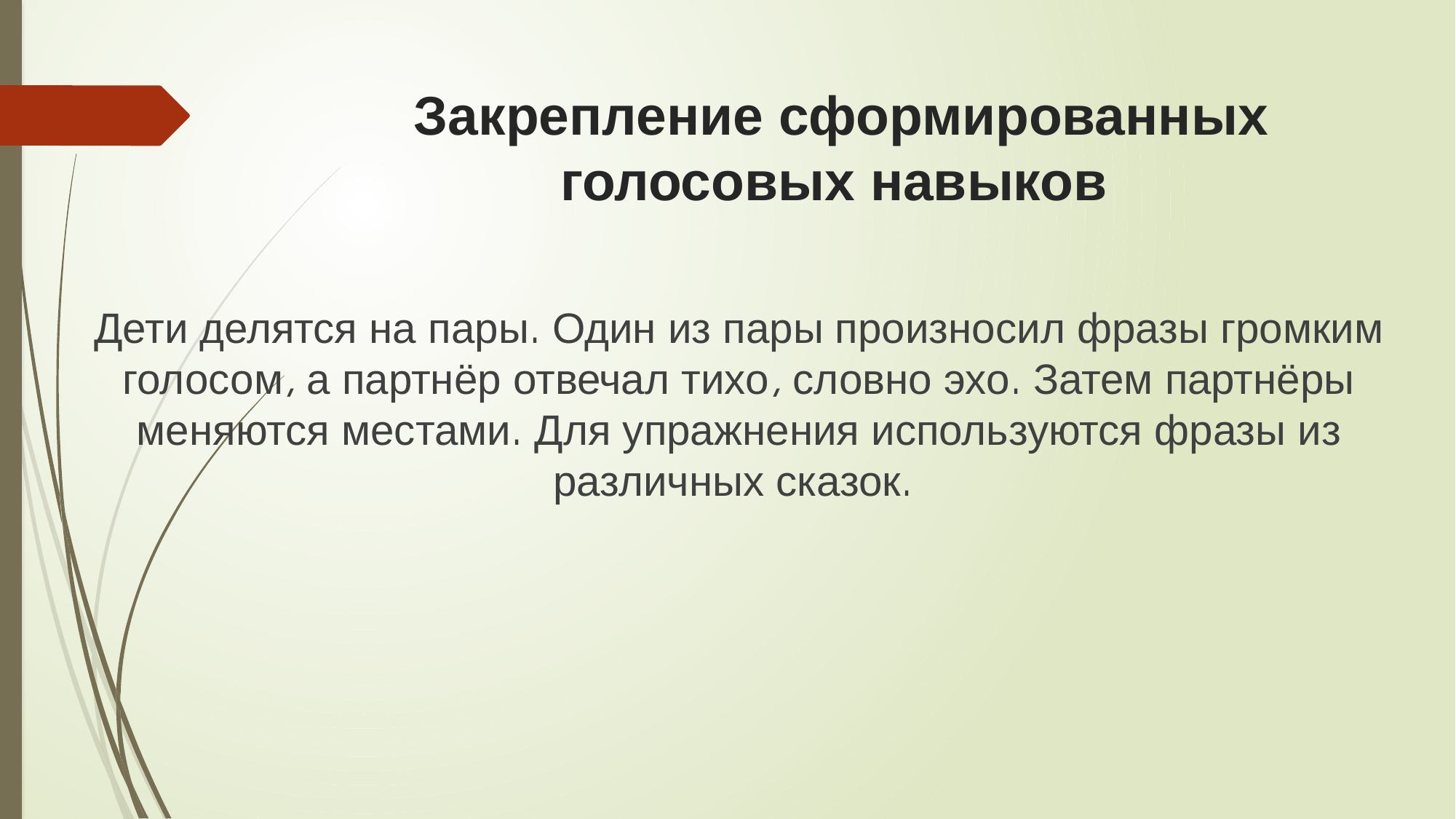

# Закрепление сформированных голосовых навыков
Дети делятся на пары. Один из пары произносил фразы громким голосом, а партнёр отвечал тихо, словно эхо. Затем партнёры меняются местами. Для упражнения используются фразы из различных сказок.